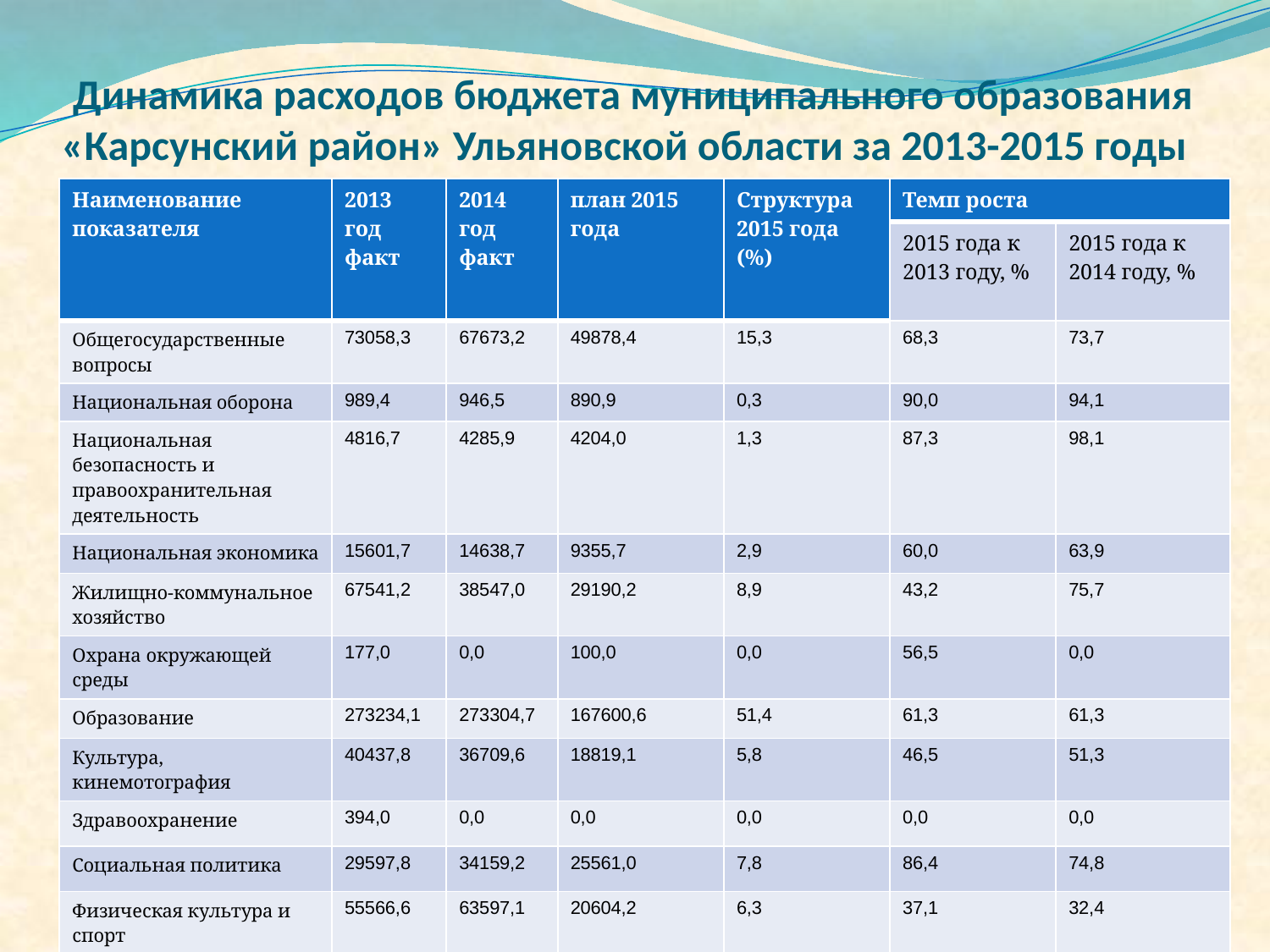

# Динамика расходов бюджета муниципального образования «Карсунский район» Ульяновской области за 2013-2015 годы
| Наименование показателя | 2013 год факт | 2014 год факт | план 2015 года | Структура 2015 года (%) | Темп роста |  |
| --- | --- | --- | --- | --- | --- | --- |
|  |  |  |  |  | 2015 года к 2013 году, % | 2015 года к 2014 году, % |
| Общегосударственные вопросы | 73058,3 | 67673,2 | 49878,4 | 15,3 | 68,3 | 73,7 |
| Национальная оборона | 989,4 | 946,5 | 890,9 | 0,3 | 90,0 | 94,1 |
| Национальная безопасность и правоохранительная деятельность | 4816,7 | 4285,9 | 4204,0 | 1,3 | 87,3 | 98,1 |
| Национальная экономика | 15601,7 | 14638,7 | 9355,7 | 2,9 | 60,0 | 63,9 |
| Жилищно-коммунальное хозяйство | 67541,2 | 38547,0 | 29190,2 | 8,9 | 43,2 | 75,7 |
| Охрана окружающей среды | 177,0 | 0,0 | 100,0 | 0,0 | 56,5 | 0,0 |
| Образование | 273234,1 | 273304,7 | 167600,6 | 51,4 | 61,3 | 61,3 |
| Культура, кинемотография | 40437,8 | 36709,6 | 18819,1 | 5,8 | 46,5 | 51,3 |
| Здравоохранение | 394,0 | 0,0 | 0,0 | 0,0 | 0,0 | 0,0 |
| Социальная политика | 29597,8 | 34159,2 | 25561,0 | 7,8 | 86,4 | 74,8 |
| Физическая культура и спорт | 55566,6 | 63597,1 | 20604,2 | 6,3 | 37,1 | 32,4 |
| Итого расходов | 561414,6 | 533861,9 | 326204,1 | 100,0 | 58,1 | 61,1 |